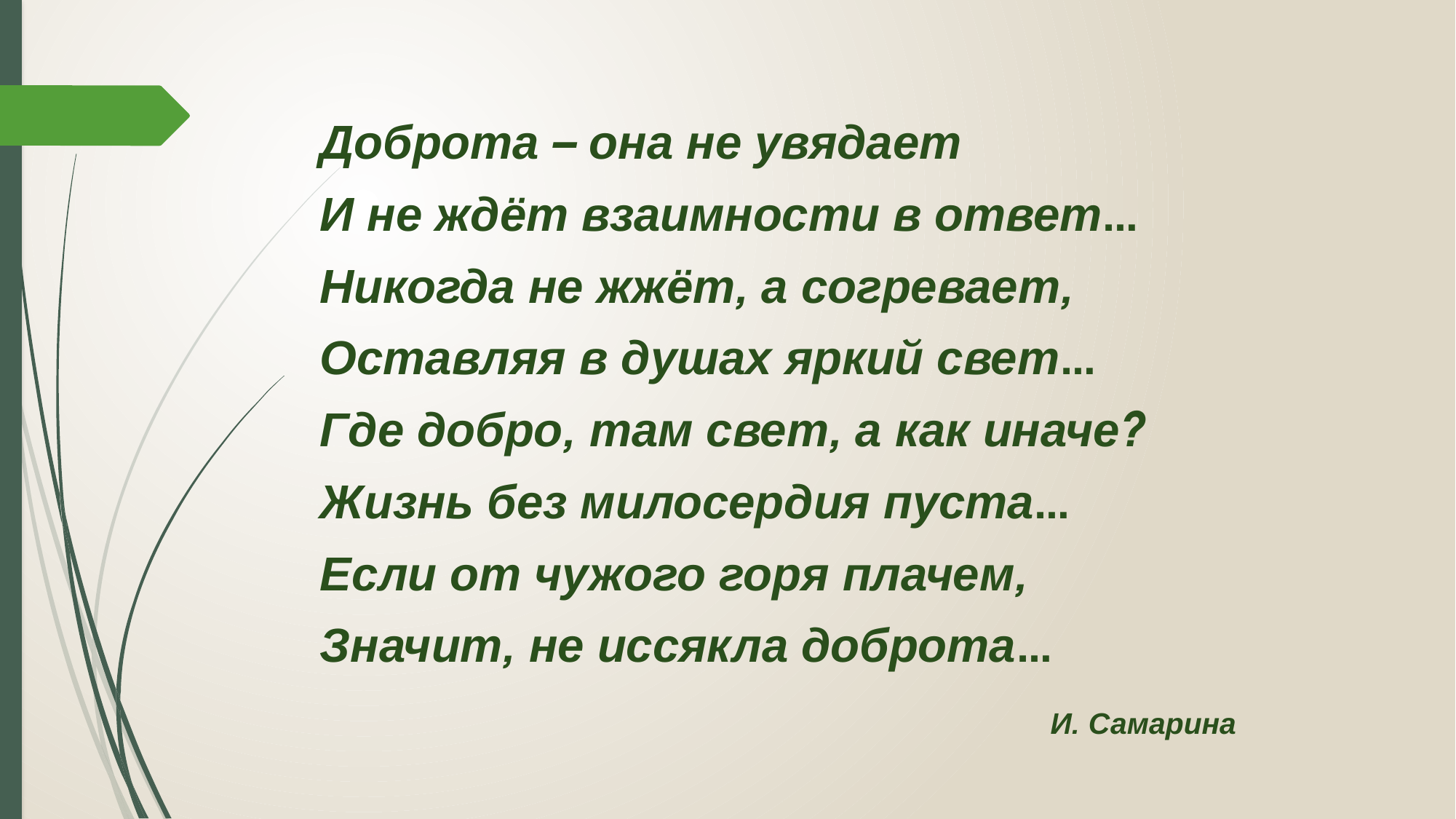

Доброта – она не увядает
И не ждёт взаимности в ответ…
Никогда не жжёт, а согревает,
Оставляя в душах яркий свет…
Где добро, там свет, а как иначе?
Жизнь без милосердия пуста…
Если от чужого горя плачем,
Значит, не иссякла доброта…
                                                       И. Самарина